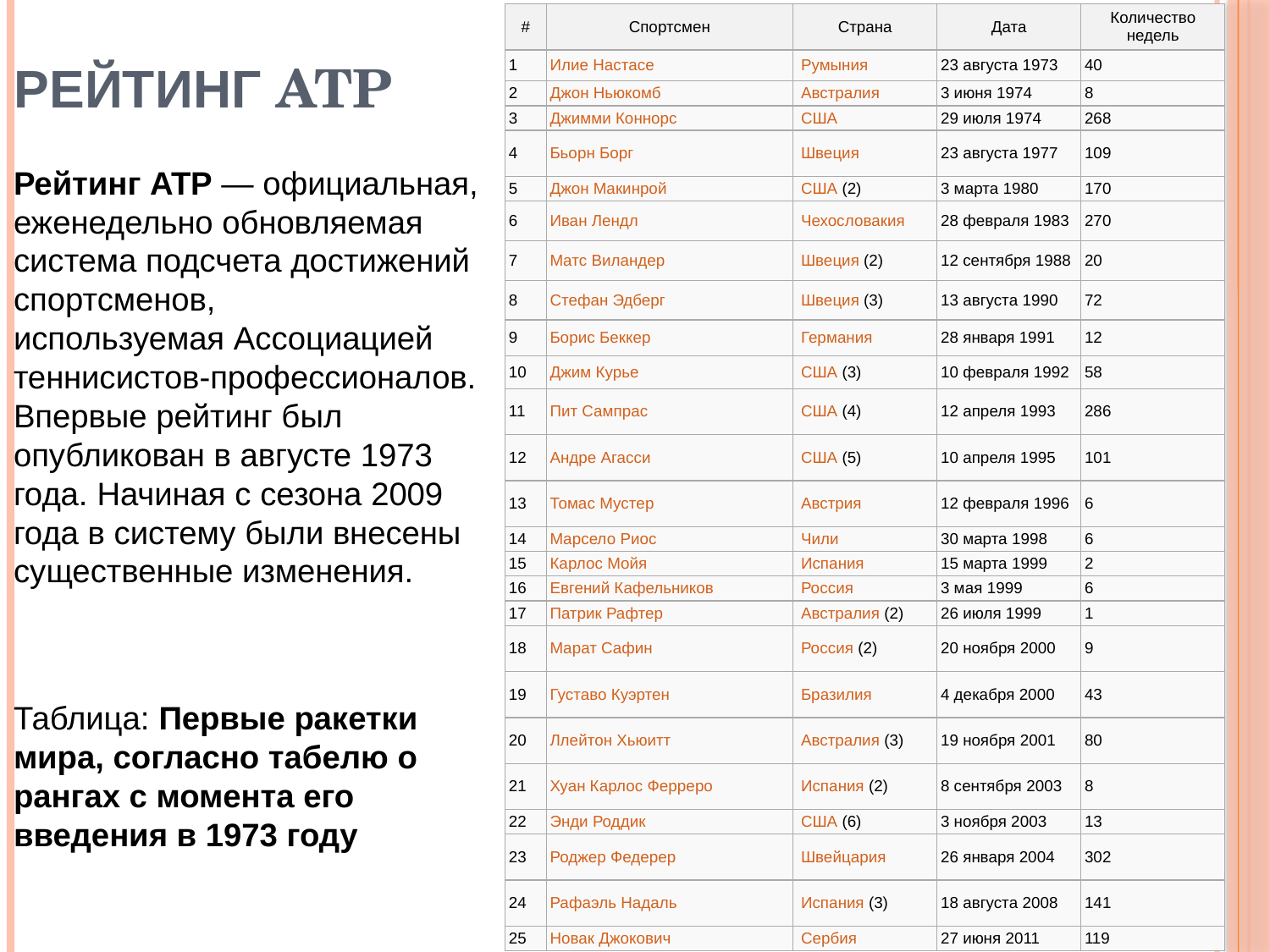

# Рейтинг ATP
| # | Спортсмен | Страна | Дата | Количество недель |
| --- | --- | --- | --- | --- |
| 1 | Илие Настасе | Румыния | 23 августа 1973 | 40 |
| 2 | Джон Ньюкомб | Австралия | 3 июня 1974 | 8 |
| 3 | Джимми Коннорс | США | 29 июля 1974 | 268 |
| 4 | Бьорн Борг | Швеция | 23 августа 1977 | 109 |
| 5 | Джон Макинрой | США (2) | 3 марта 1980 | 170 |
| 6 | Иван Лендл | Чехословакия | 28 февраля 1983 | 270 |
| 7 | Матс Виландер | Швеция (2) | 12 сентября 1988 | 20 |
| 8 | Стефан Эдберг | Швеция (3) | 13 августа 1990 | 72 |
| 9 | Борис Беккер | Германия | 28 января 1991 | 12 |
| 10 | Джим Курье | США (3) | 10 февраля 1992 | 58 |
| 11 | Пит Сампрас | США (4) | 12 апреля 1993 | 286 |
| 12 | Андре Агасси | США (5) | 10 апреля 1995 | 101 |
| 13 | Томас Мустер | Австрия | 12 февраля 1996 | 6 |
| 14 | Марсело Риос | Чили | 30 марта 1998 | 6 |
| 15 | Карлос Мойя | Испания | 15 марта 1999 | 2 |
| 16 | Евгений Кафельников | Россия | 3 мая 1999 | 6 |
| 17 | Патрик Рафтер | Австралия (2) | 26 июля 1999 | 1 |
| 18 | Марат Сафин | Россия (2) | 20 ноября 2000 | 9 |
| 19 | Густаво Куэртен | Бразилия | 4 декабря 2000 | 43 |
| 20 | Ллейтон Хьюитт | Австралия (3) | 19 ноября 2001 | 80 |
| 21 | Хуан Карлос Ферреро | Испания (2) | 8 сентября 2003 | 8 |
| 22 | Энди Роддик | США (6) | 3 ноября 2003 | 13 |
| 23 | Роджер Федерер | Швейцария | 26 января 2004 | 302 |
| 24 | Рафаэль Надаль | Испания (3) | 18 августа 2008 | 141 |
| 25 | Новак Джокович | Сербия | 27 июня 2011 | 119 |
Рейтинг ATP — официальная, еженедельно обновляемая система подсчета достижений спортсменов, используемая Ассоциацией теннисистов-профессионалов. Впервые рейтинг был опубликован в августе 1973 года. Начиная с сезона 2009 года в систему были внесены существенные изменения.

Таблица: Первые ракетки мира, согласно табелю о рангах с момента его введения в 1973 году